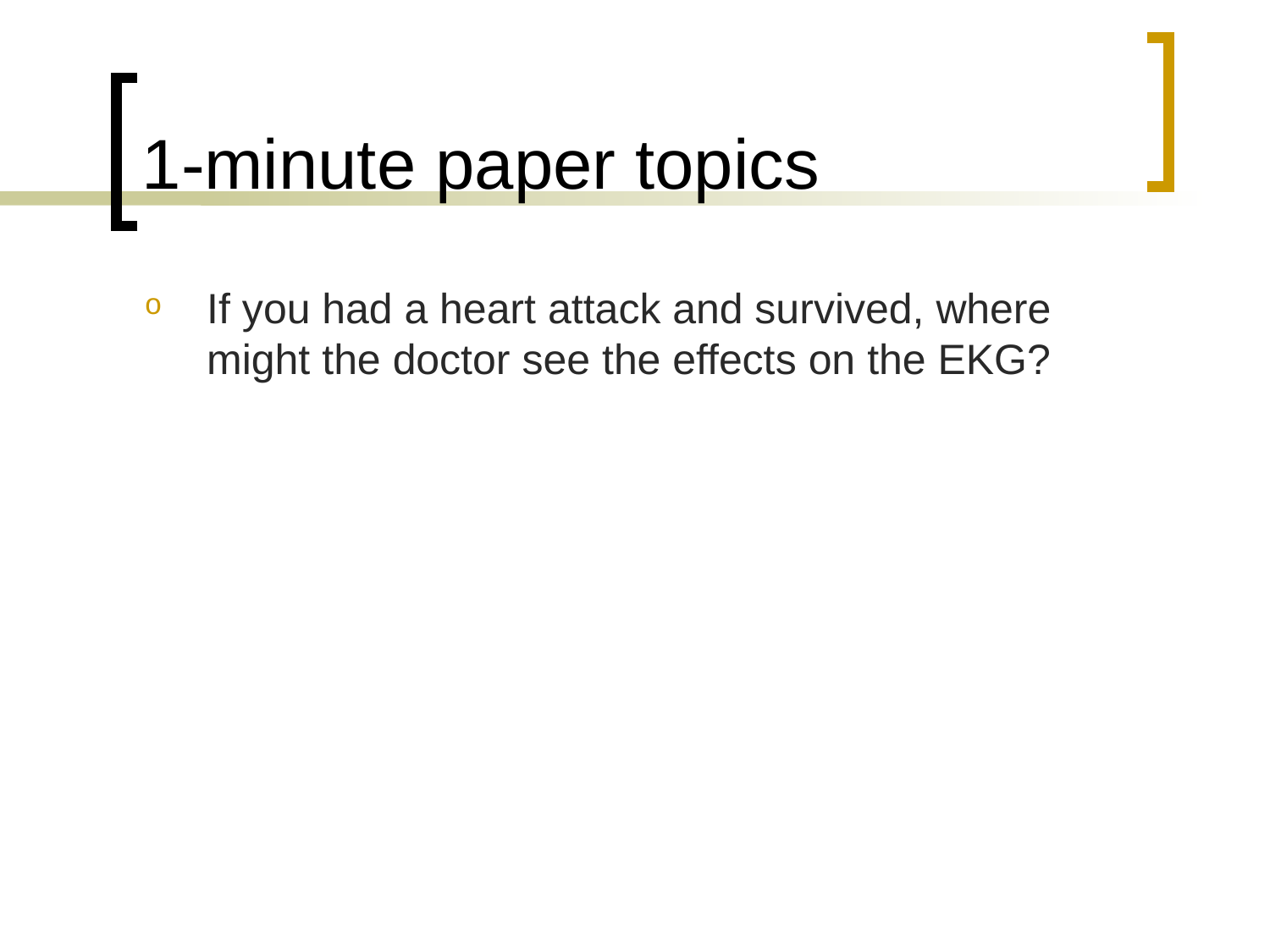

# 1-minute paper topics
If you had a heart attack and survived, where might the doctor see the effects on the EKG?